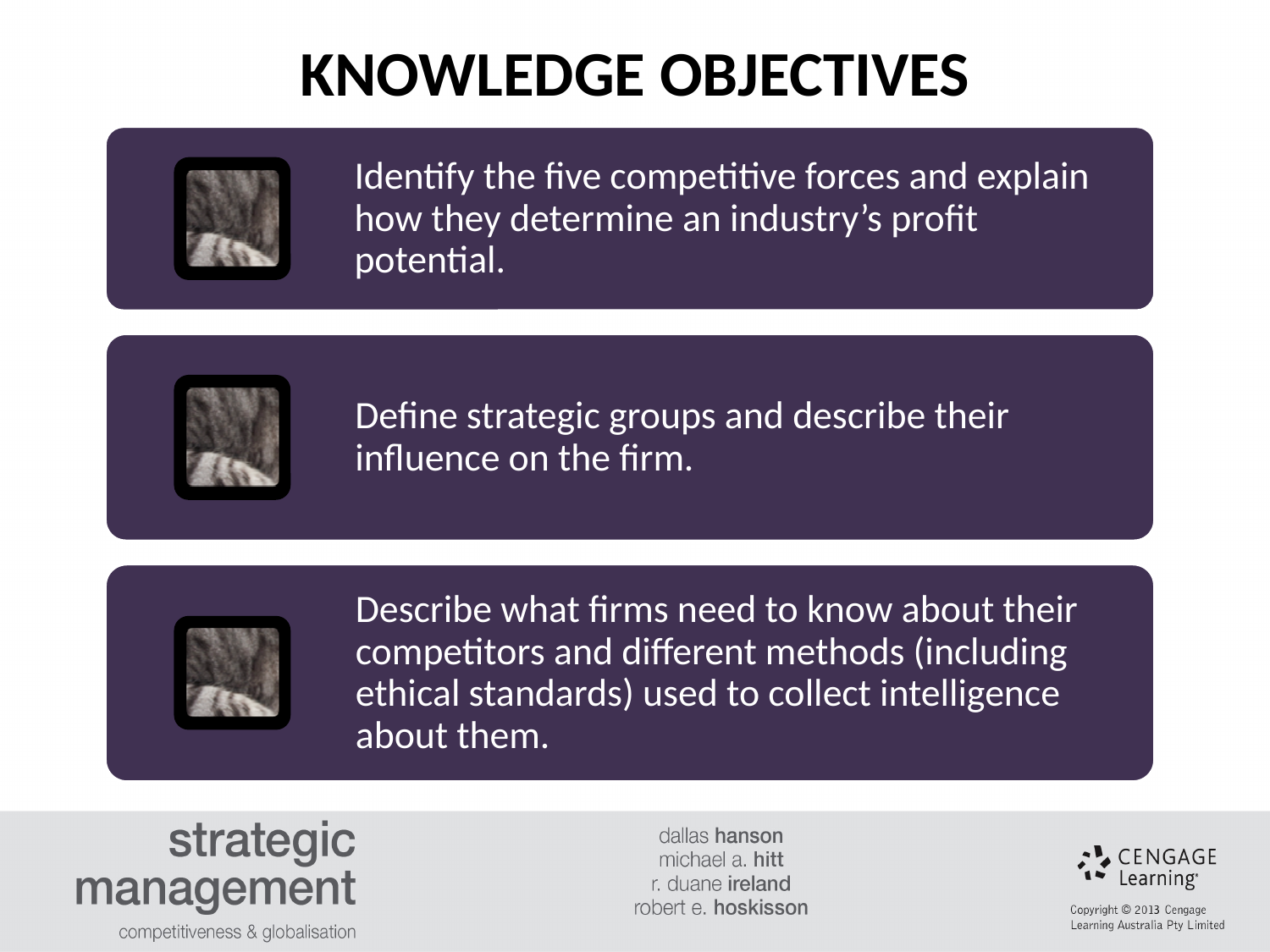

KNOWLEDGE OBJECTIVES
Identify the five competitive forces and explain how they determine an industry’s profit potential.
Define strategic groups and describe their influence on the firm.
Describe what firms need to know about their competitors and different methods (including ethical standards) used to collect intelligence about them.